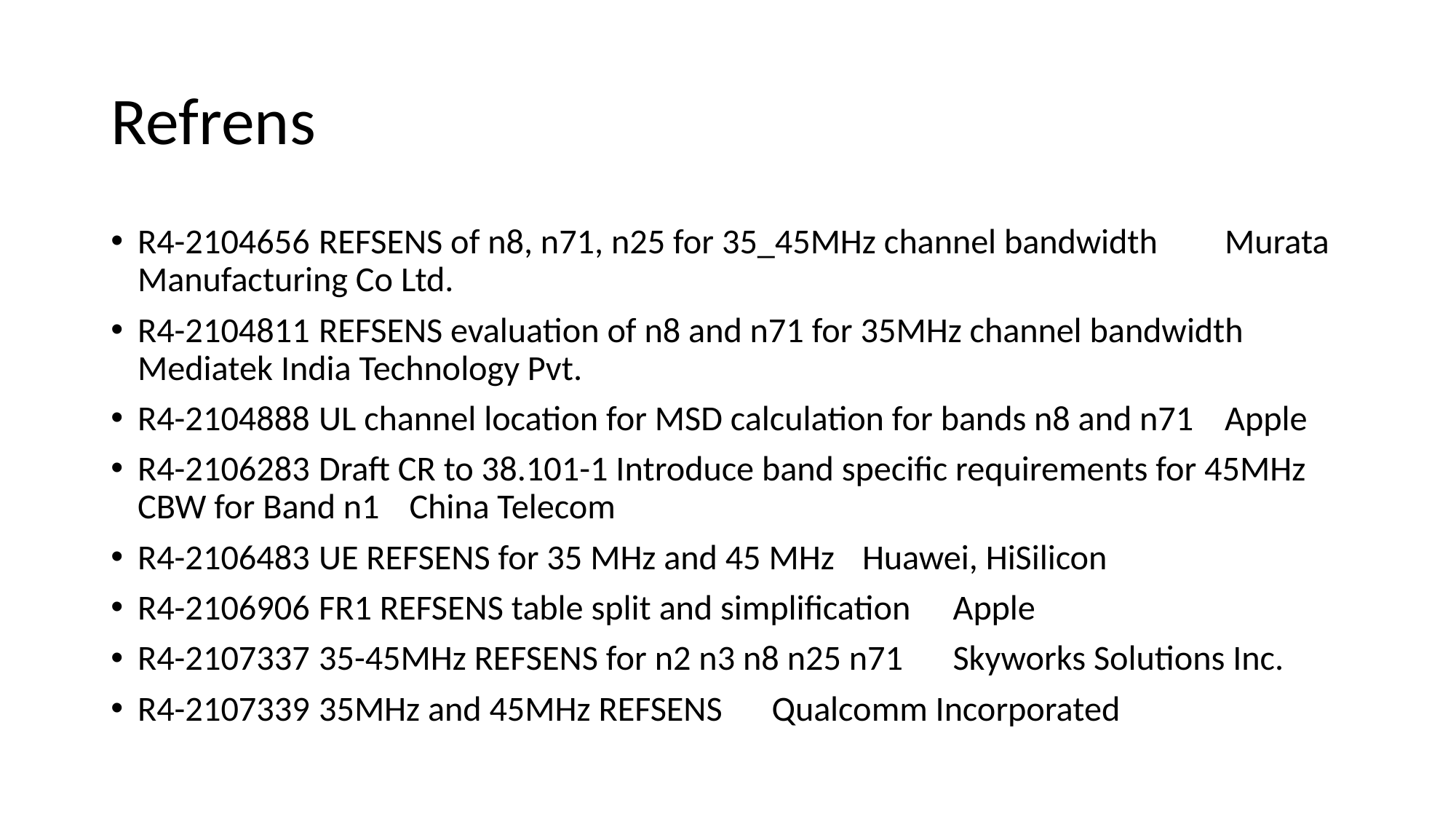

# Refrens
R4-2104656	REFSENS of n8, n71, n25 for 35_45MHz channel bandwidth	Murata Manufacturing Co Ltd.
R4-2104811	REFSENS evaluation of n8 and n71 for 35MHz channel bandwidth 	Mediatek India Technology Pvt.
R4-2104888	UL channel location for MSD calculation for bands n8 and n71	Apple
R4-2106283	Draft CR to 38.101-1 Introduce band specific requirements for 45MHz CBW for Band n1	China Telecom
R4-2106483	UE REFSENS for 35 MHz and 45 MHz	Huawei, HiSilicon
R4-2106906	FR1 REFSENS table split and simplification	Apple
R4-2107337	35-45MHz REFSENS for n2 n3 n8 n25 n71	Skyworks Solutions Inc.
R4-2107339	35MHz and 45MHz REFSENS	Qualcomm Incorporated